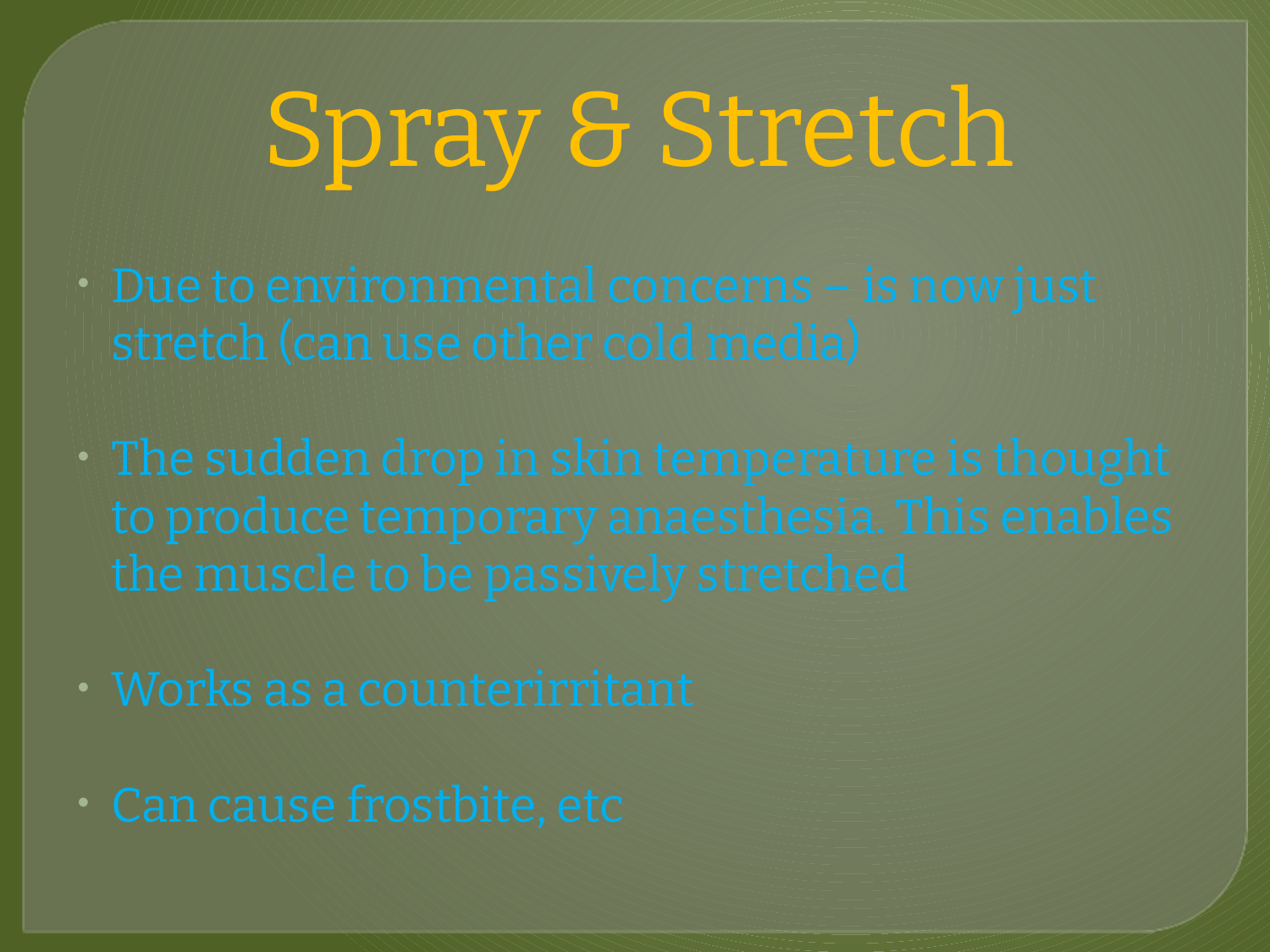

# Spray & Stretch
Due to environmental concerns – is now just stretch (can use other cold media)

The sudden drop in skin temperature is thought to produce temporary anaesthesia. This enables the muscle to be passively stretched

Works as a counterirritant

Can cause frostbite, etc